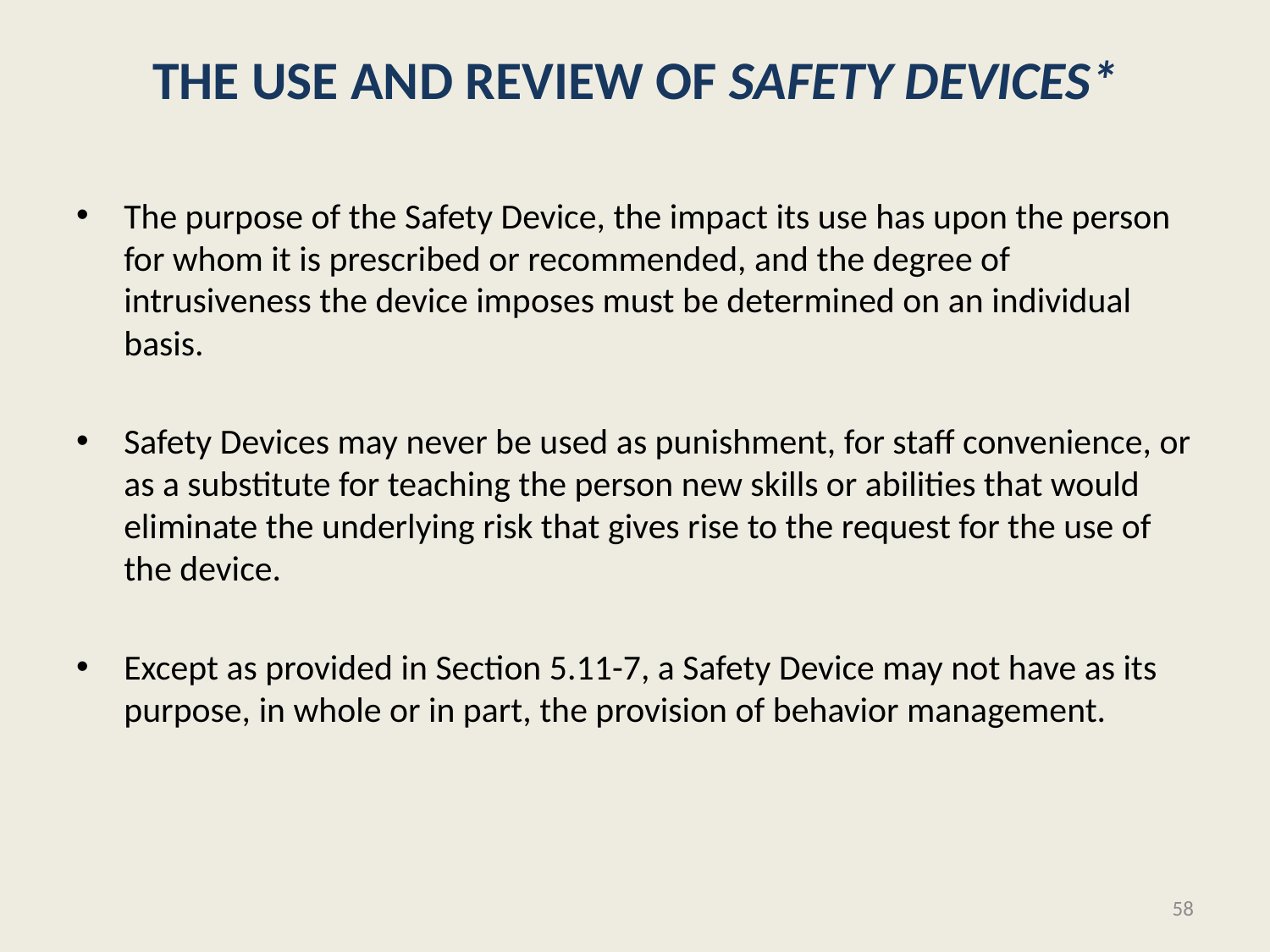

# THE USE AND REVIEW OF SAFETY DEVICES*

The purpose of the Safety Device, the impact its use has upon the person for whom it is prescribed or recommended, and the degree of intrusiveness the device imposes must be determined on an individual basis.

Safety Devices may never be used as punishment, for staff convenience, or as a substitute for teaching the person new skills or abilities that would eliminate the underlying risk that gives rise to the request for the use of the device.

Except as provided in Section 5.11-7, a Safety Device may not have as its purpose, in whole or in part, the provision of behavior management.

58